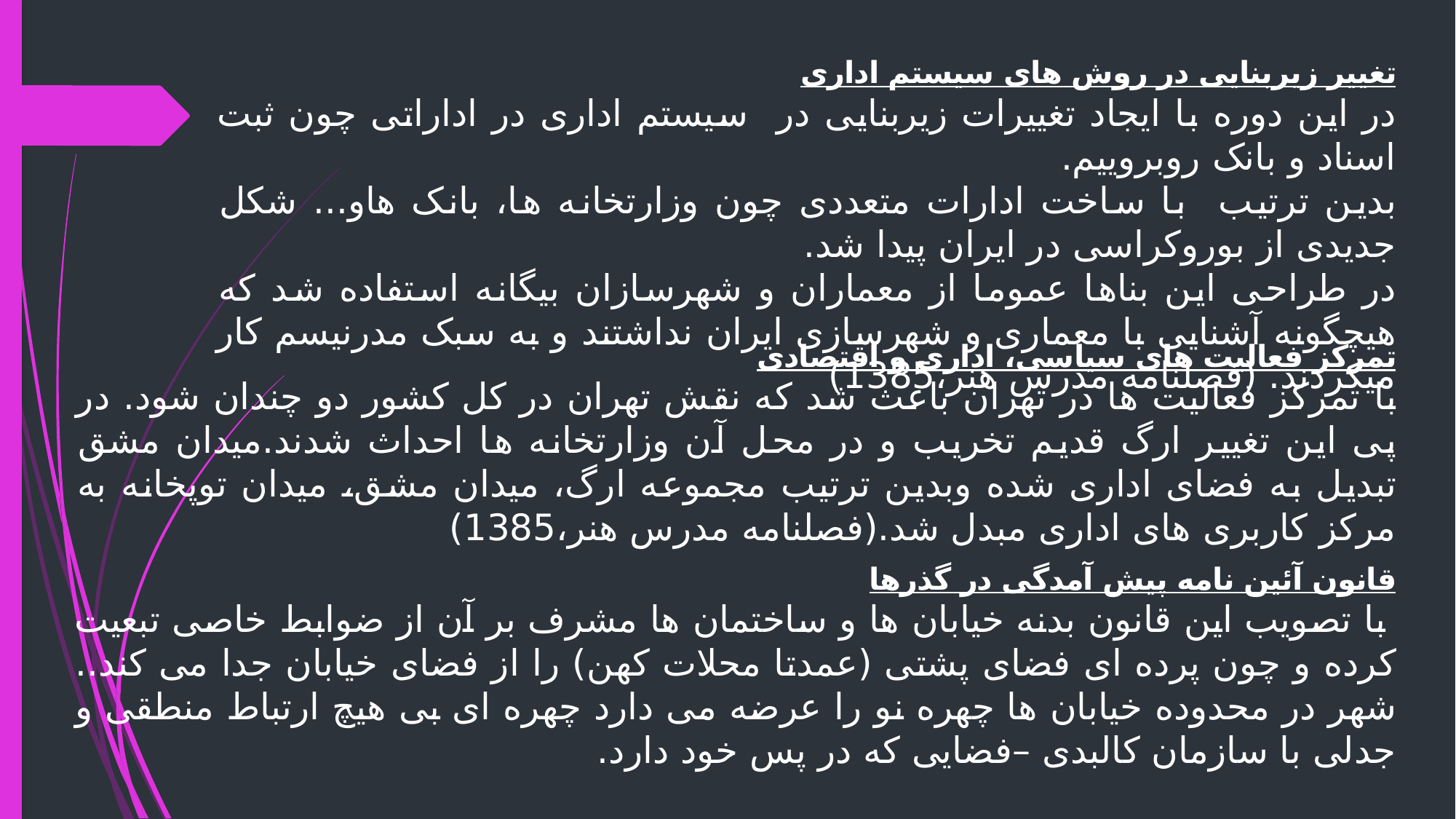

تغییر زیربنایی در روش های سیستم اداری
در این دوره با ایجاد تغییرات زیربنایی در  سیستم اداری در اداراتی چون ثبت اسناد و بانک روبروییم.
بدین ترتیب  با ساخت ادارات متعددی چون وزارتخانه ها، بانک هاو... شکل جدیدی از بوروکراسی در ایران پیدا شد.
در طراحی این بناها عموما از معماران و شهرسازان بیگانه استفاده شد که هیچگونه آشنایی با معماری و شهرسازی ایران نداشتند و به سبک مدرنیسم کار میکردند. (فصلنامه مدرس هنر،1385)

تمرکز فعالیت های سیاسی، اداری و اقتصادی
با تمرکز فعالیت ها در تهران باعث شد که نقش تهران در کل کشور دو چندان شود. در پی این تغییر ارگ قدیم تخریب و در محل آن وزارتخانه ها احداث شدند.میدان مشق تبدیل به فضای اداری شده وبدین ترتیب مجموعه ارگ، میدان مشق، میدان توپخانه به مرکز کاربری های اداری مبدل شد.(فصلنامه مدرس هنر،1385)

قانون آئین نامه پیش آمدگی در گذرها
 با تصویب این قانون بدنه خیابان ها و ساختمان ها مشرف بر آن از ضوابط خاصی تبعیت کرده و چون پرده ای فضای پشتی (عمدتا محلات کهن) را از فضای خیابان جدا می کند.. شهر در محدوده خیابان ها چهره نو را عرضه می دارد چهره ای بی هیچ ارتباط منطقی و جدلی با سازمان کالبدی –فضایی که در پس خود دارد.